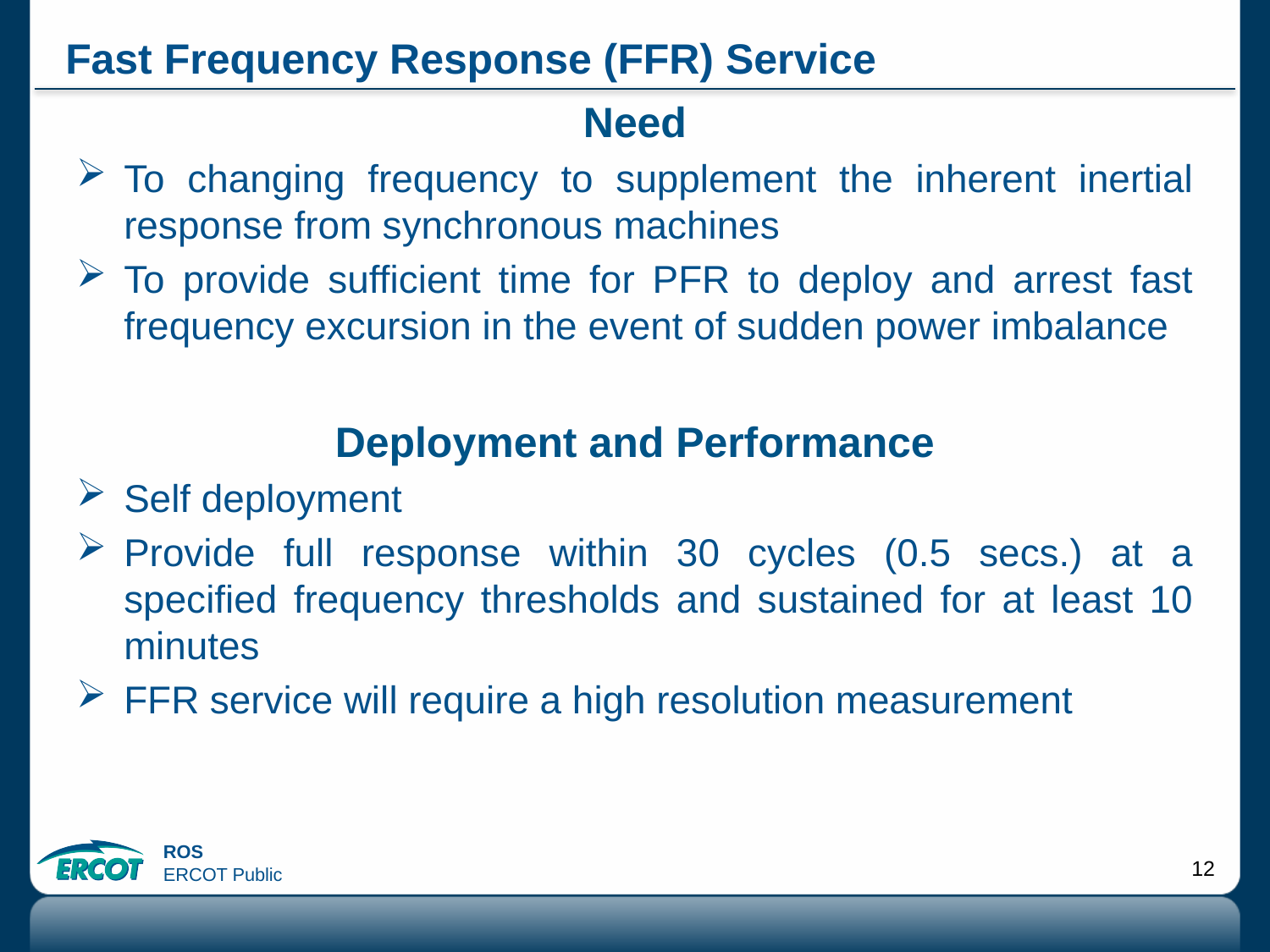

# Fast Frequency Response (FFR) Service
Need
To changing frequency to supplement the inherent inertial response from synchronous machines
To provide sufficient time for PFR to deploy and arrest fast frequency excursion in the event of sudden power imbalance

Deployment and Performance
Self deployment
Provide full response within 30 cycles (0.5 secs.) at a specified frequency thresholds and sustained for at least 10 minutes
FFR service will require a high resolution measurement